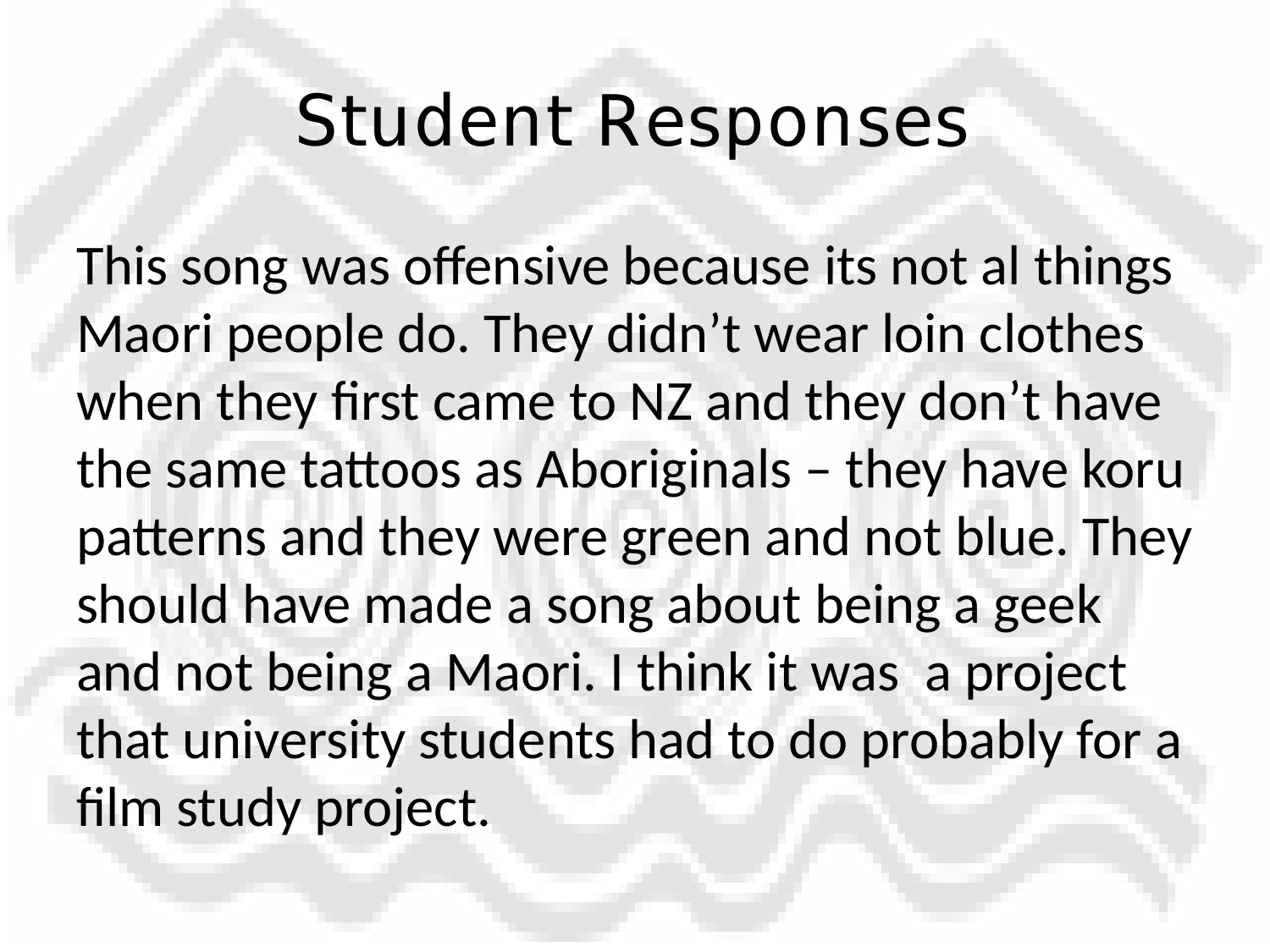

# Student Responses
This song was offensive because its not al things Maori people do. They didn’t wear loin clothes when they first came to NZ and they don’t have the same tattoos as Aboriginals – they have koru patterns and they were green and not blue. They should have made a song about being a geek and not being a Maori. I think it was  a project that university students had to do probably for a film study project.